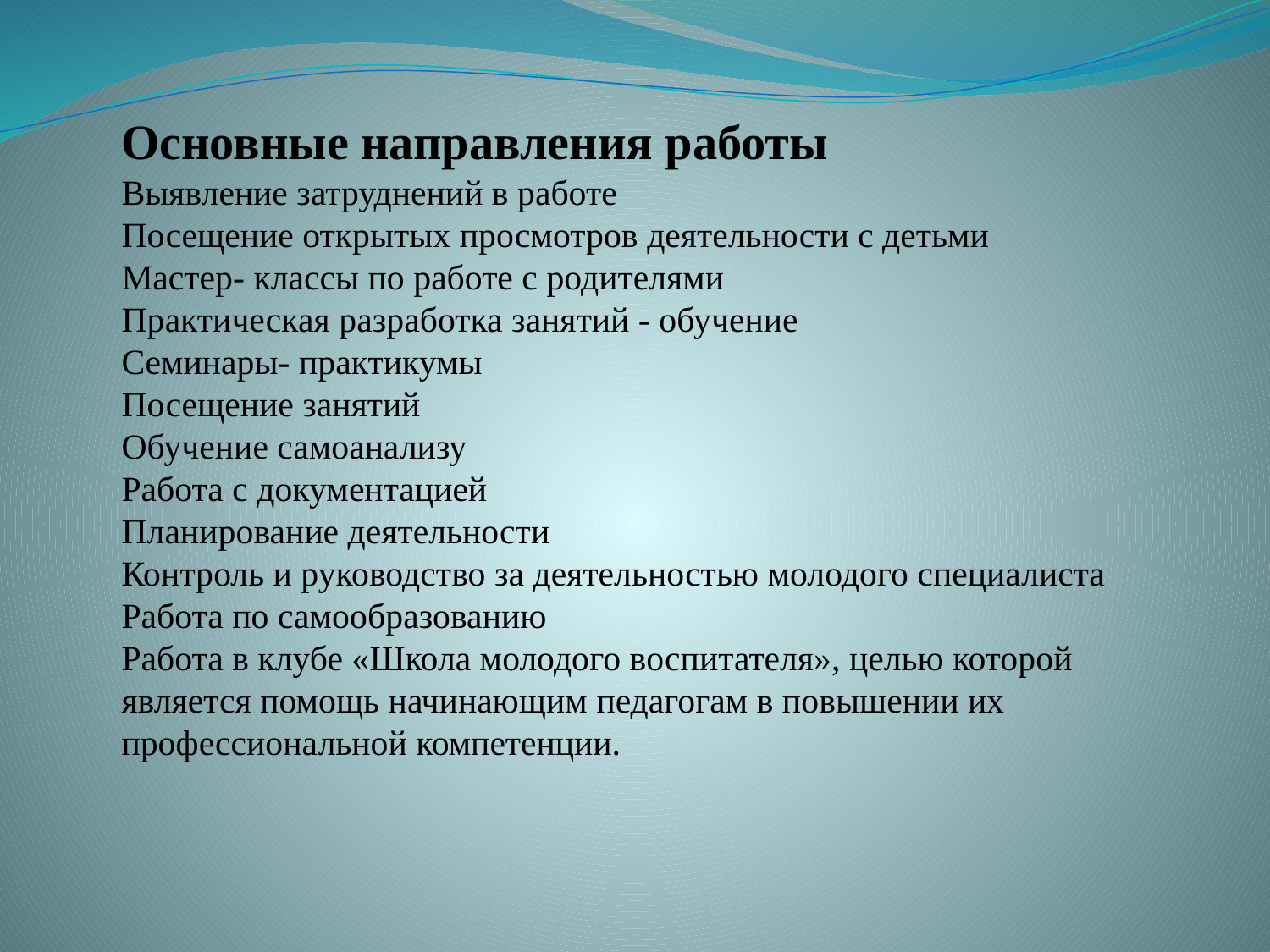

Основные направления работы
Выявление затруднений в работе
Посещение открытых просмотров деятельности с детьми
Мастер- классы по работе с родителями
Практическая разработка занятий - обучение
Семинары- практикумы
Посещение занятий
Обучение самоанализу
Работа с документацией
Планирование деятельности
Контроль и руководство за деятельностью молодого специалиста
Работа по самообразованию
Работа в клубе «Школа молодого воспитателя», целью которой является помощь начинающим педагогам в повышении их профессиональной компетенции.